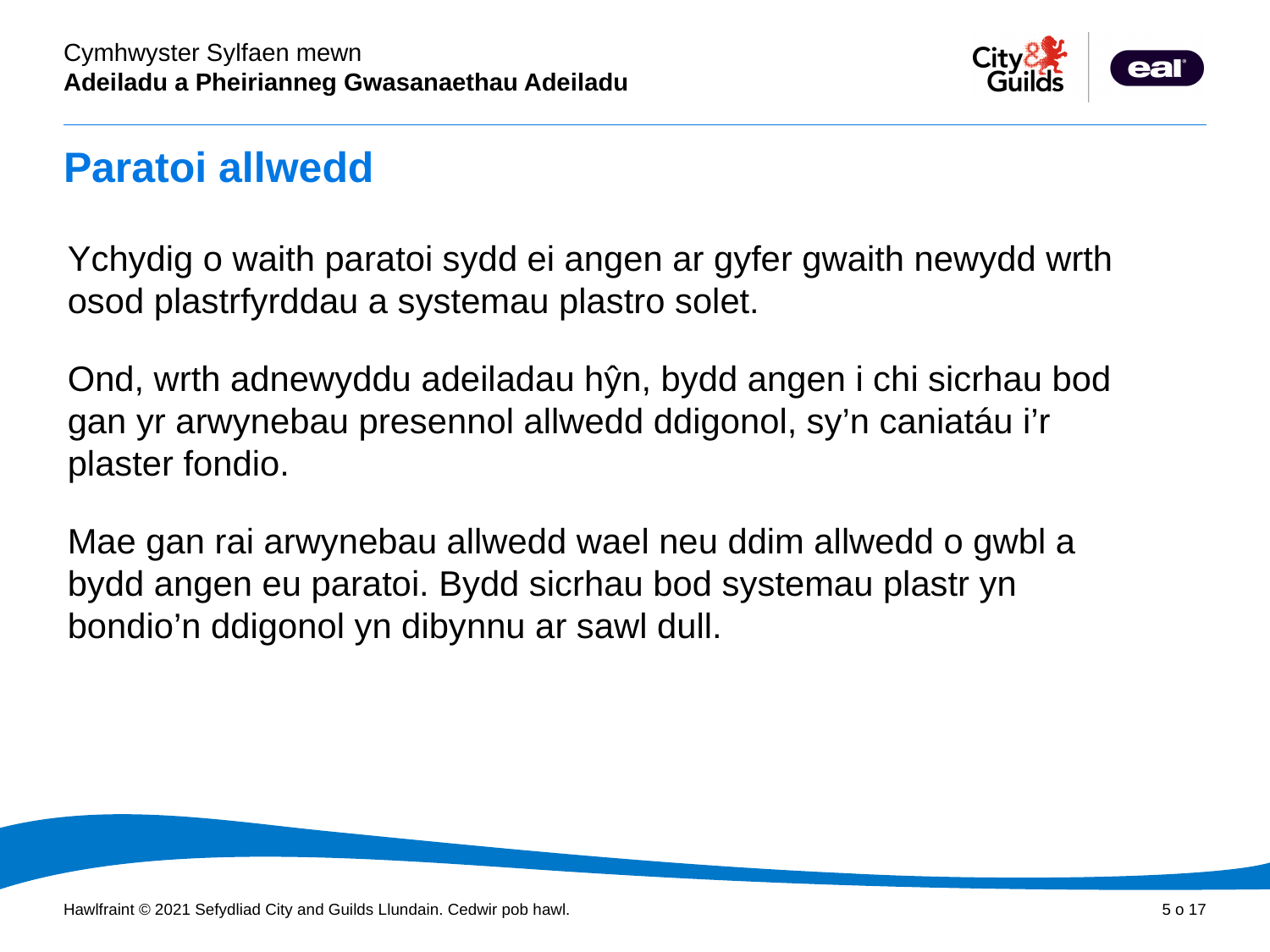

# Paratoi allwedd
Ychydig o waith paratoi sydd ei angen ar gyfer gwaith newydd wrth osod plastrfyrddau a systemau plastro solet.
Ond, wrth adnewyddu adeiladau hŷn, bydd angen i chi sicrhau bod gan yr arwynebau presennol allwedd ddigonol, sy’n caniatáu i’r plaster fondio.
Mae gan rai arwynebau allwedd wael neu ddim allwedd o gwbl a bydd angen eu paratoi. Bydd sicrhau bod systemau plastr yn bondio’n ddigonol yn dibynnu ar sawl dull.